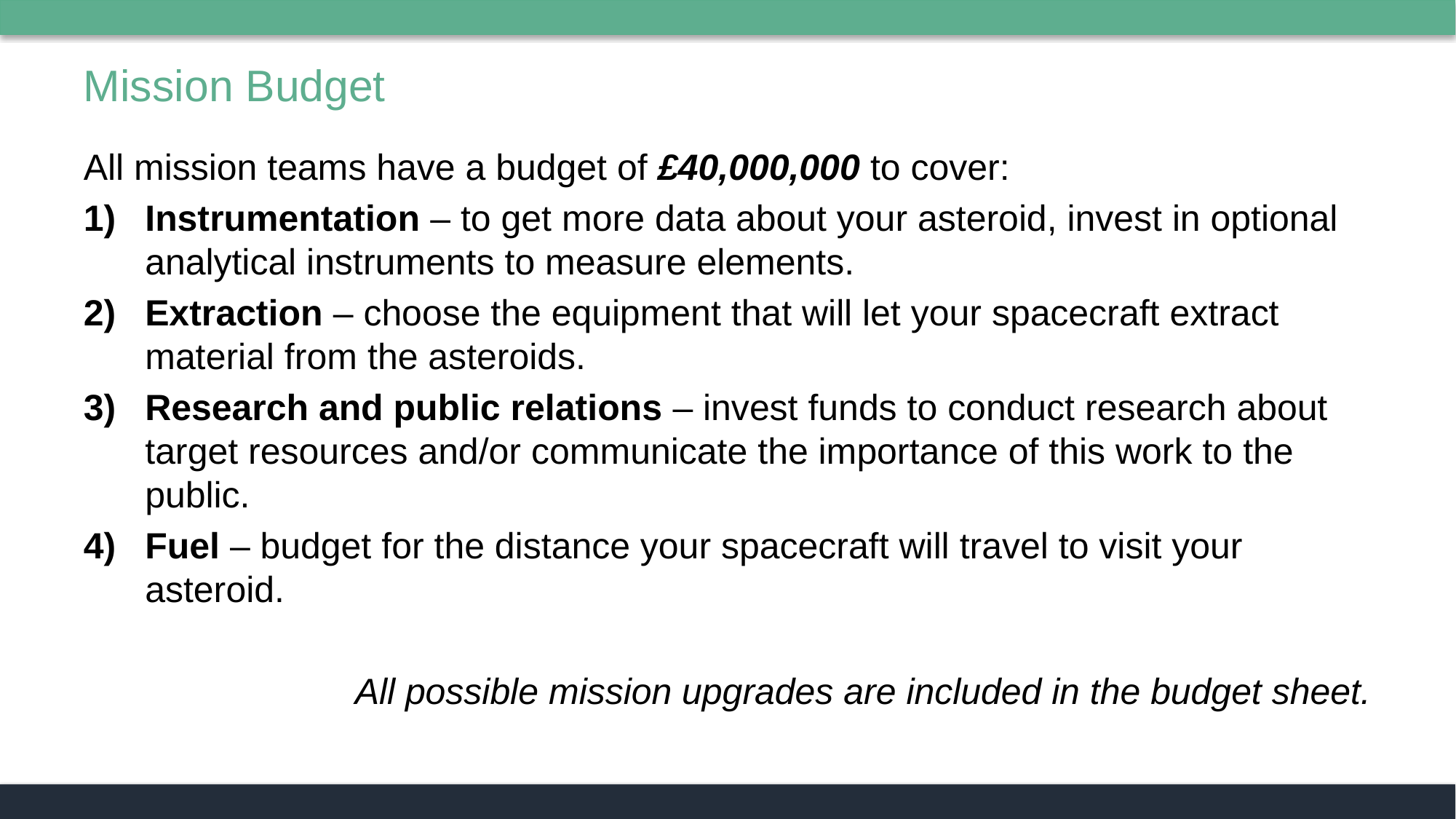

# Mission Budget
All mission teams have a budget of £40,000,000 to cover:
Instrumentation – to get more data about your asteroid, invest in optional analytical instruments to measure elements.
Extraction – choose the equipment that will let your spacecraft extract material from the asteroids.
Research and public relations – invest funds to conduct research about target resources and/or communicate the importance of this work to the public.
Fuel – budget for the distance your spacecraft will travel to visit your asteroid.

All possible mission upgrades are included in the budget sheet.